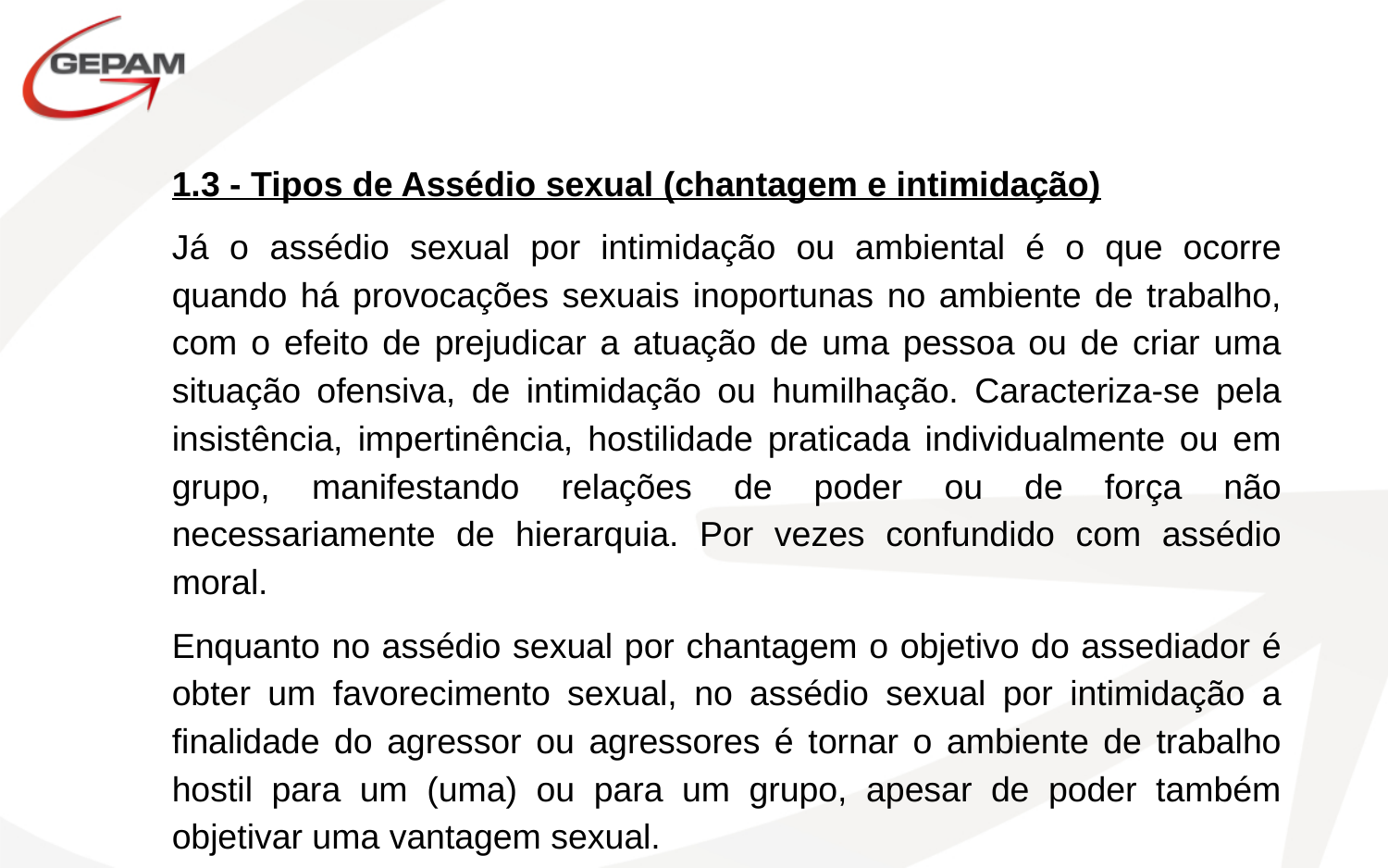

1.3 - Tipos de Assédio sexual (chantagem e intimidação)
Já o assédio sexual por intimidação ou ambiental é o que ocorre quando há provocações sexuais inoportunas no ambiente de trabalho, com o efeito de prejudicar a atuação de uma pessoa ou de criar uma situação ofensiva, de intimidação ou humilhação. Caracteriza-se pela insistência, impertinência, hostilidade praticada individualmente ou em grupo, manifestando relações de poder ou de força não necessariamente de hierarquia. Por vezes confundido com assédio moral.
Enquanto no assédio sexual por chantagem o objetivo do assediador é obter um favorecimento sexual, no assédio sexual por intimidação a finalidade do agressor ou agressores é tornar o ambiente de trabalho hostil para um (uma) ou para um grupo, apesar de poder também objetivar uma vantagem sexual.